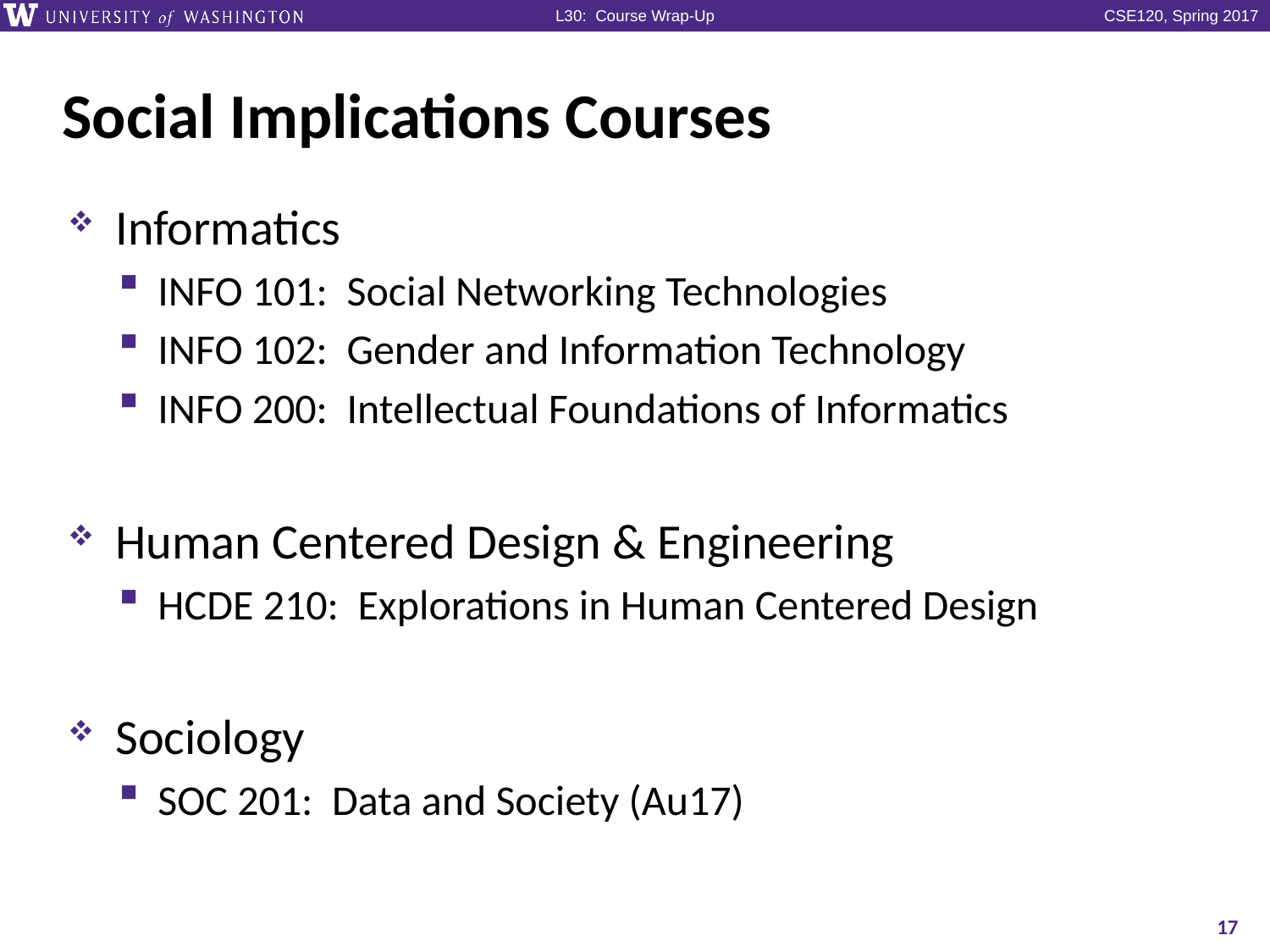

# Social Implications Courses
Informatics
INFO 101:  Social Networking Technologies
INFO 102:  Gender and Information Technology
INFO 200:  Intellectual Foundations of Informatics

Human Centered Design & Engineering
HCDE 210:  Explorations in Human Centered Design

Sociology
SOC 201:  Data and Society (Au17)
17